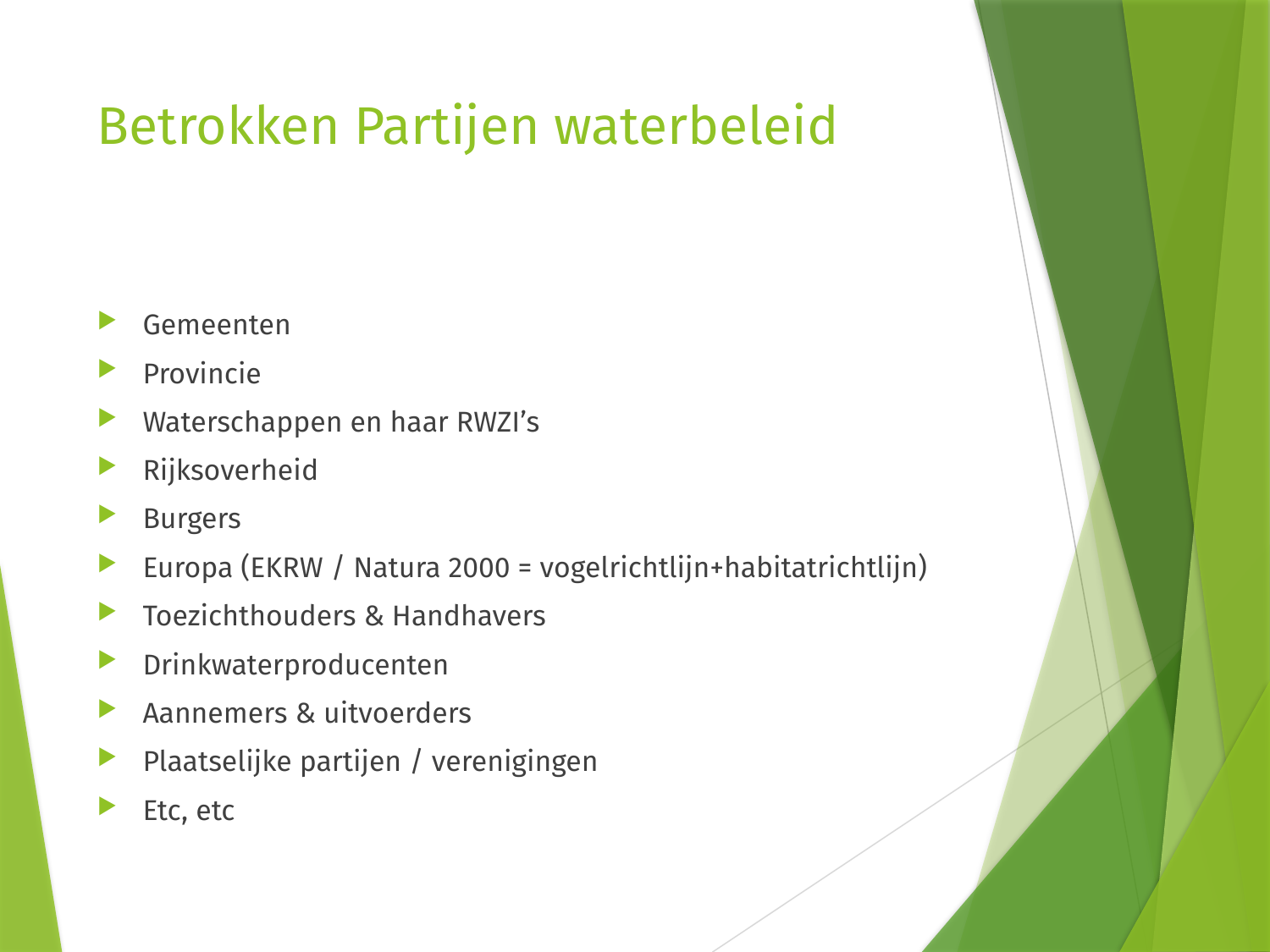

# Betrokken Partijen waterbeleid
Gemeenten
Provincie
Waterschappen en haar RWZI’s
Rijksoverheid
Burgers
Europa (EKRW / Natura 2000 = vogelrichtlijn+habitatrichtlijn)
Toezichthouders & Handhavers
Drinkwaterproducenten
Aannemers & uitvoerders
Plaatselijke partijen / verenigingen
Etc, etc